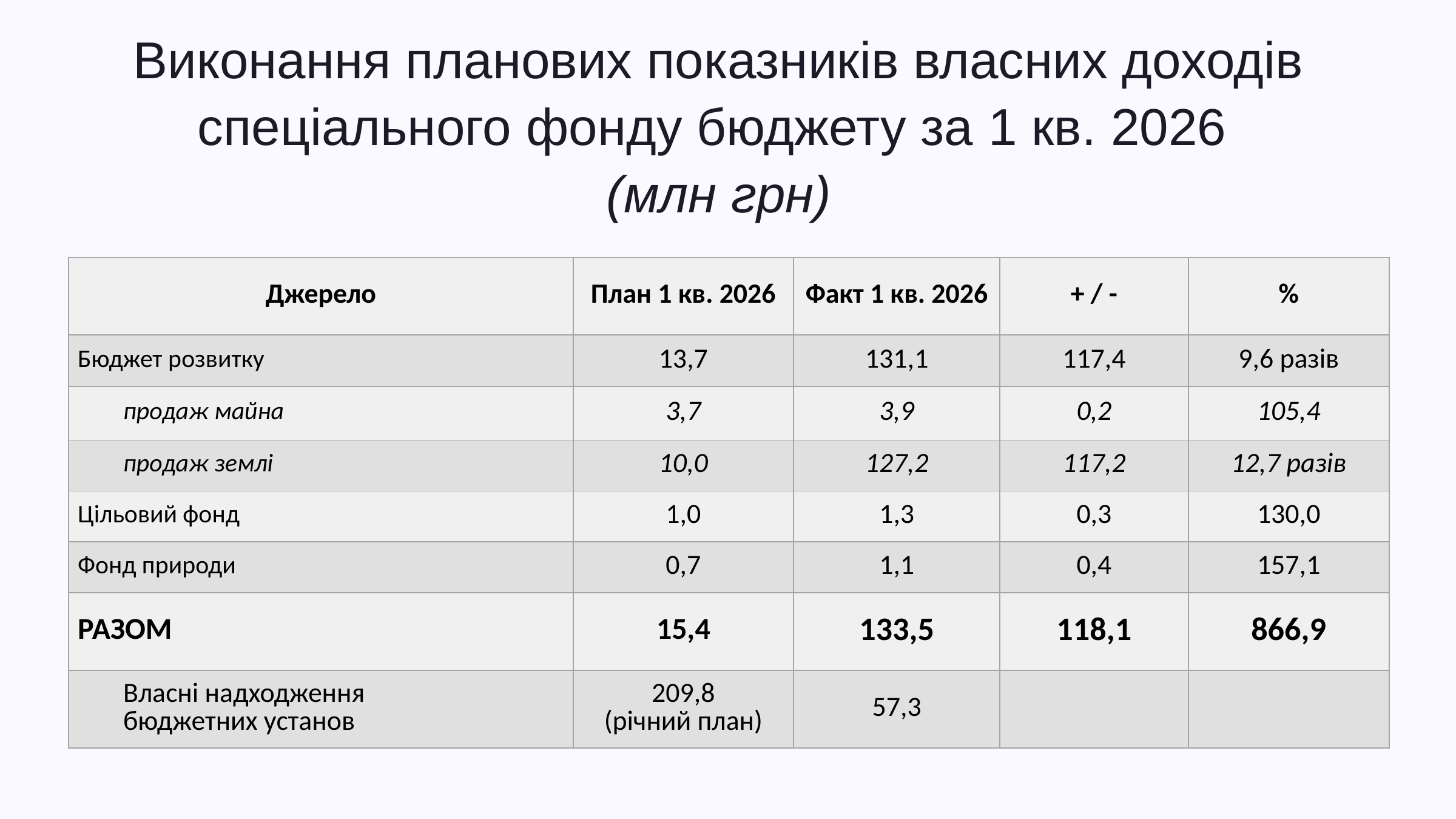

Виконання планових показників власних доходів спеціального фонду бюджету за 1 кв. 2026
(млн грн)
| Джерело | План 1 кв. 2026 | Факт 1 кв. 2026 | + / - | % |
| --- | --- | --- | --- | --- |
| Бюджет розвитку | 13,7 | 131,1 | 117,4 | 9,6 разів |
| продаж майна | 3,7 | 3,9 | 0,2 | 105,4 |
| продаж землі | 10,0 | 127,2 | 117,2 | 12,7 разів |
| Цільовий фонд | 1,0 | 1,3 | 0,3 | 130,0 |
| Фонд природи | 0,7 | 1,1 | 0,4 | 157,1 |
| РАЗОМ | 15,4 | 133,5 | 118,1 | 866,9 |
| Власні надходження бюджетних установ | 209,8 (річний план) | 57,3 |  |  |